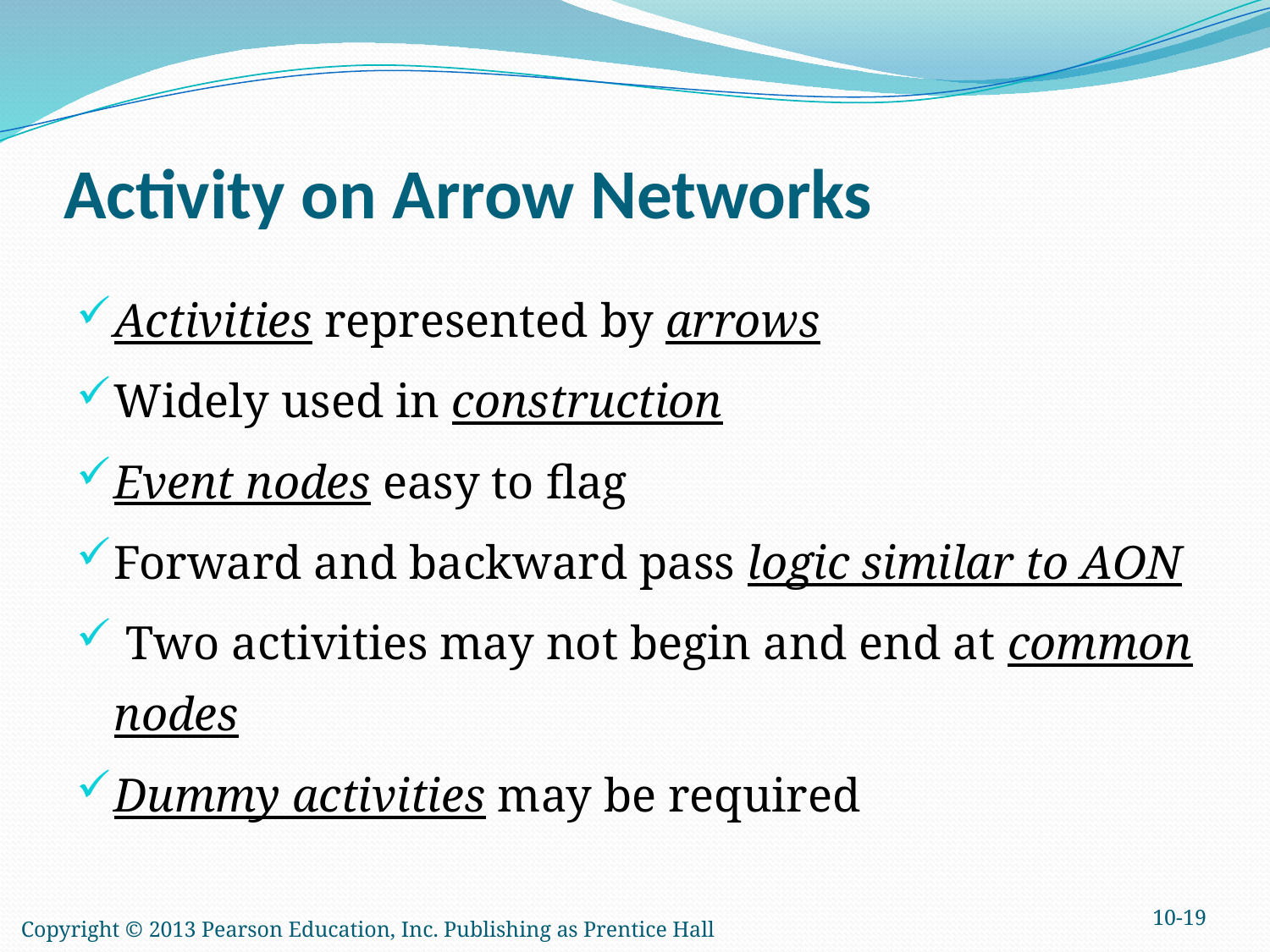

# Activity on Arrow Networks
Activities represented by arrows
Widely used in construction
Event nodes easy to flag
Forward and backward pass logic similar to AON
 Two activities may not begin and end at common nodes
Dummy activities may be required
10-19